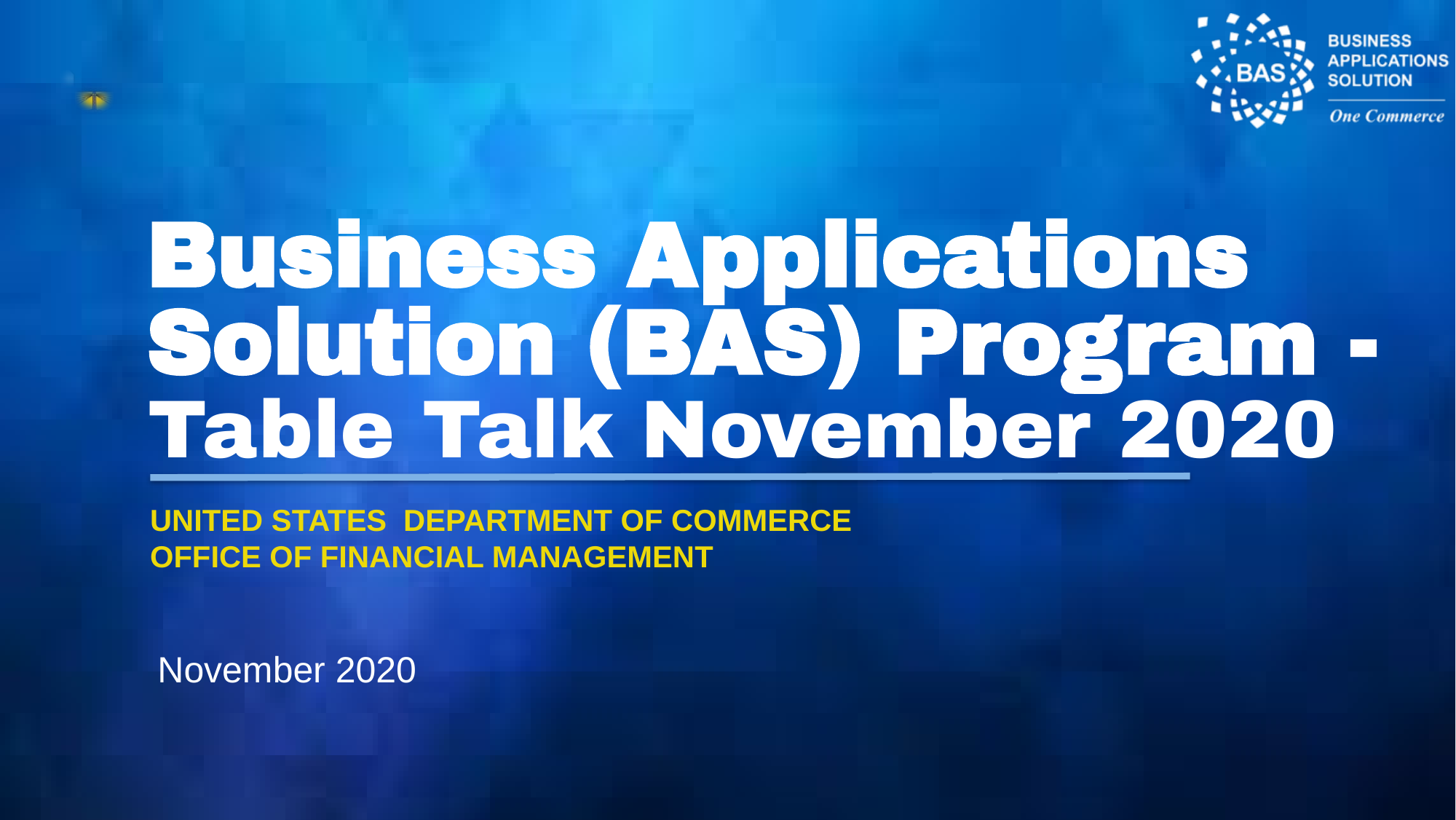

Table Talk November 2020
November 2020
1